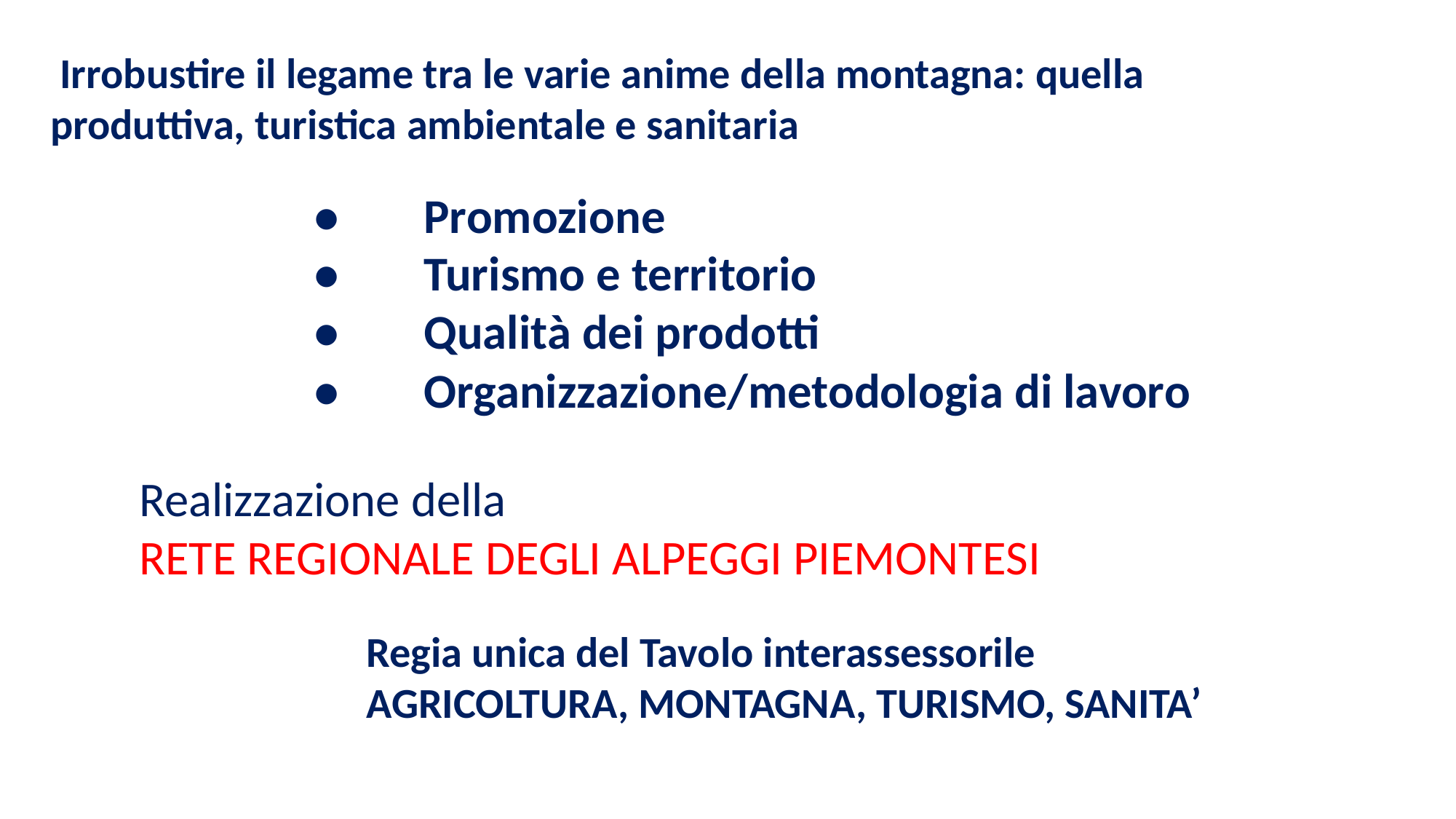

Irrobustire il legame tra le varie anime della montagna: quella produttiva, turistica ambientale e sanitaria
•	Promozione
•	Turismo e territorio
•	Qualità dei prodotti
•	Organizzazione/metodologia di lavoro
Realizzazione della
RETE REGIONALE DEGLI ALPEGGI PIEMONTESI
Regia unica del Tavolo interassessorile
AGRICOLTURA, MONTAGNA, TURISMO, SANITA’